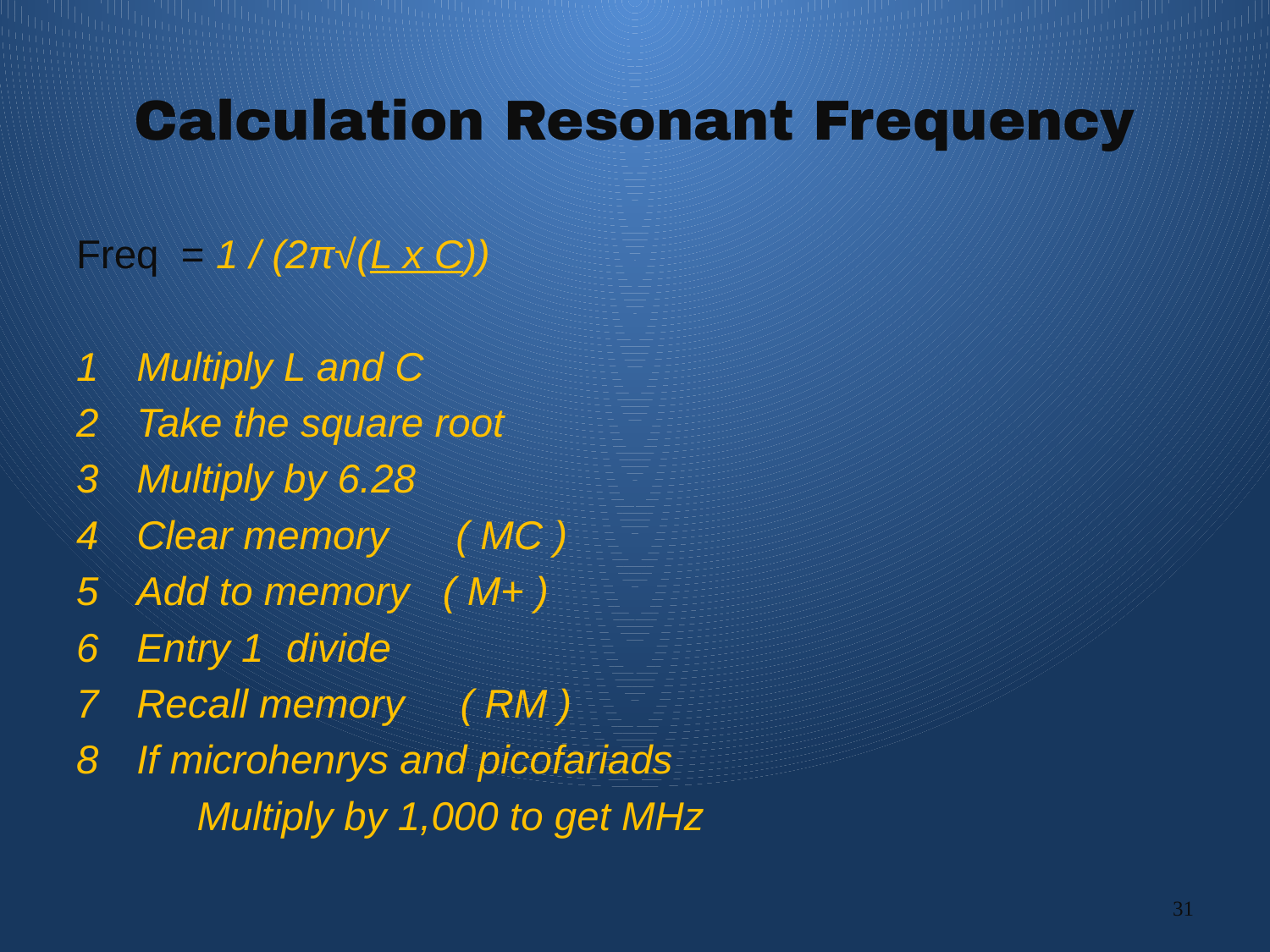

# Calculation Resonant Frequency
Freq  = 1 / (2π√(L x C))

Multiply L and C
Take the square root
Multiply by 6.28
Clear memory      ( MC )
Add to memory   ( M+ )
Entry 1  divide
Recall memory     ( RM )
If microhenrys and picofariads
	Multiply by 1,000 to get MHz

31